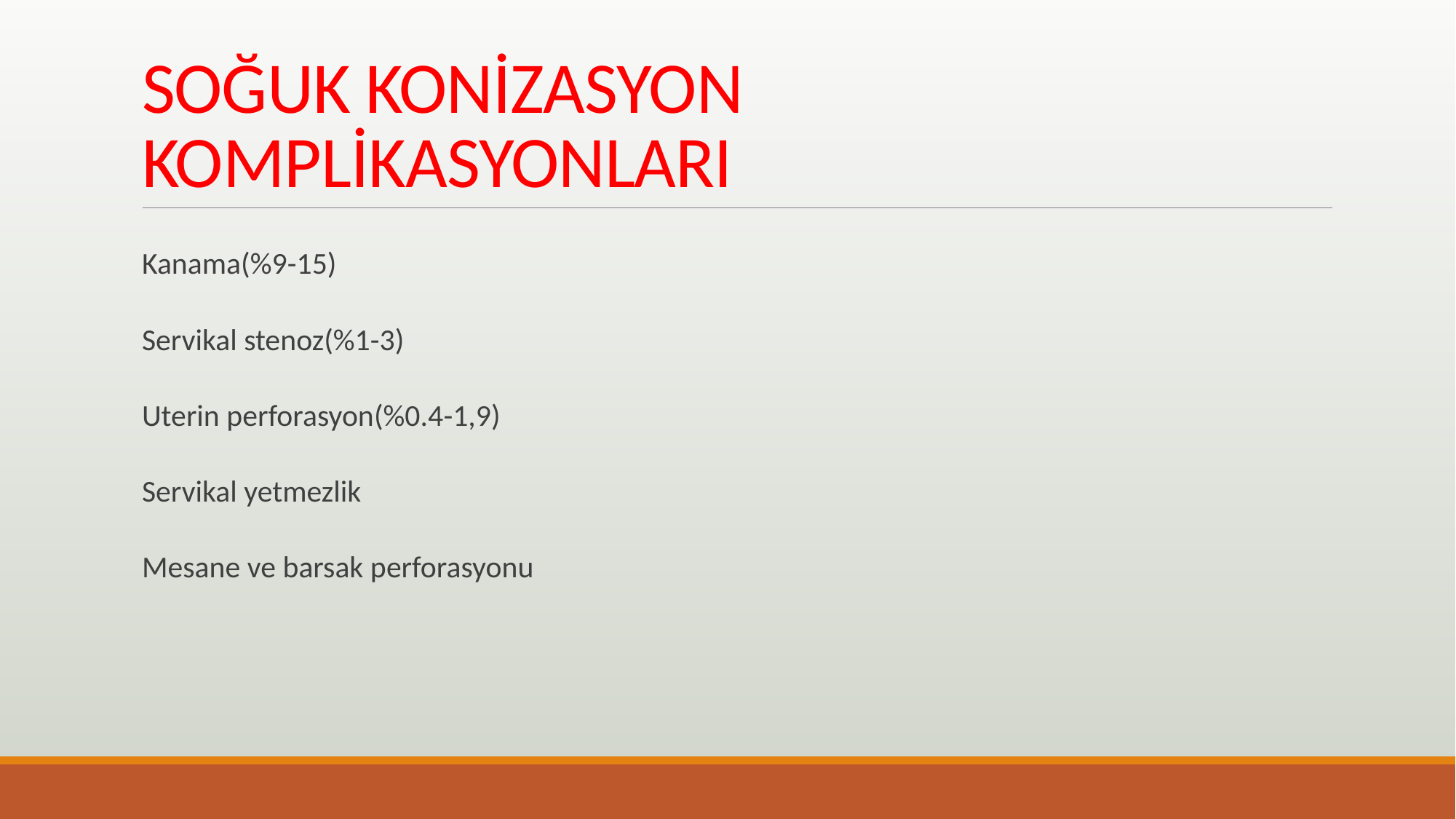

# SOĞUK KONİZASYON KOMPLİKASYONLARI
Kanama(%9-15)
Servikal stenoz(%1-3)
Uterin perforasyon(%0.4-1,9)
Servikal yetmezlik
Mesane ve barsak perforasyonu